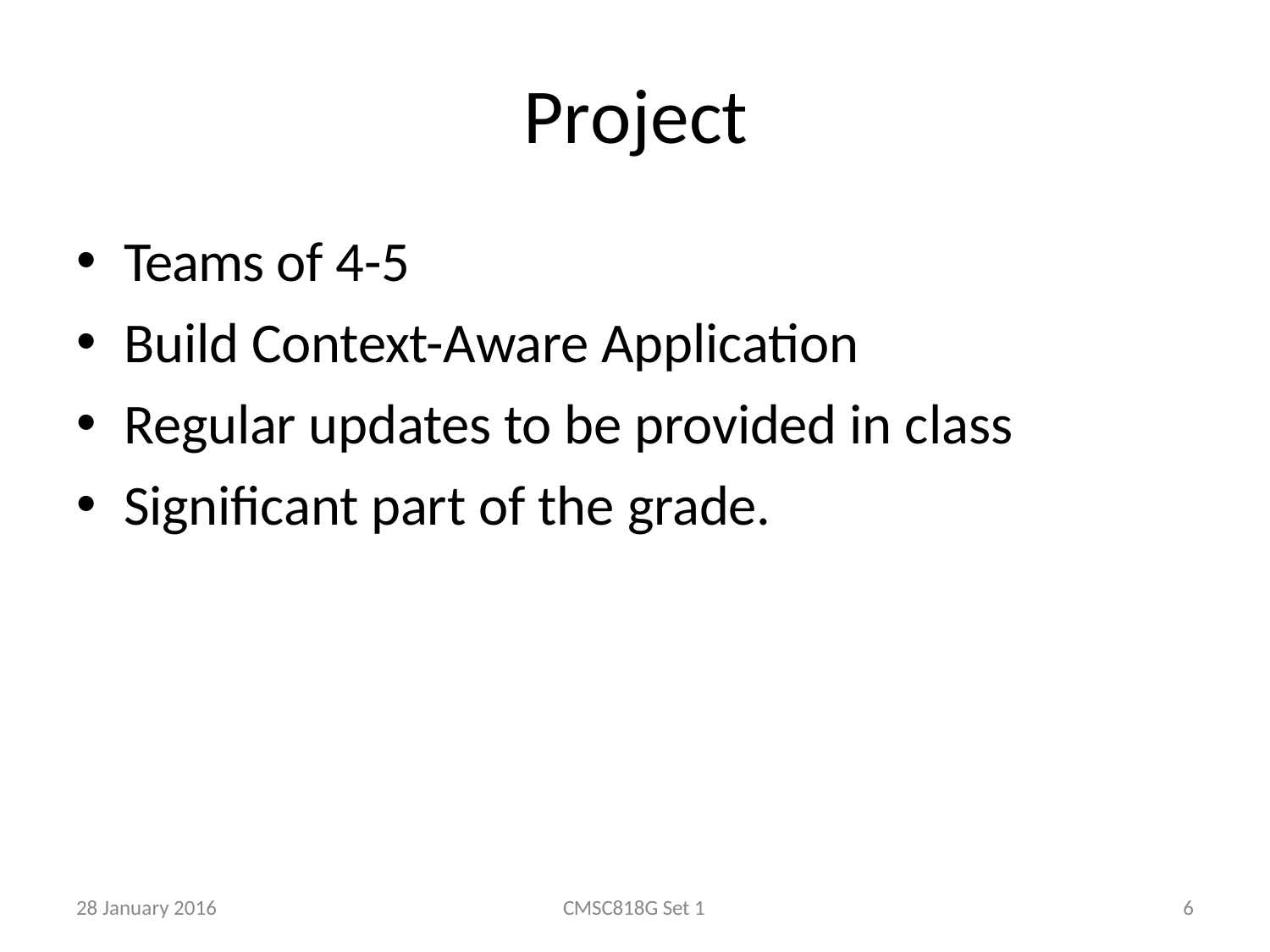

# Project
Teams of 4-5
Build Context-Aware Application
Regular updates to be provided in class
Significant part of the grade.
28 January 2016
CMSC818G Set 1
6